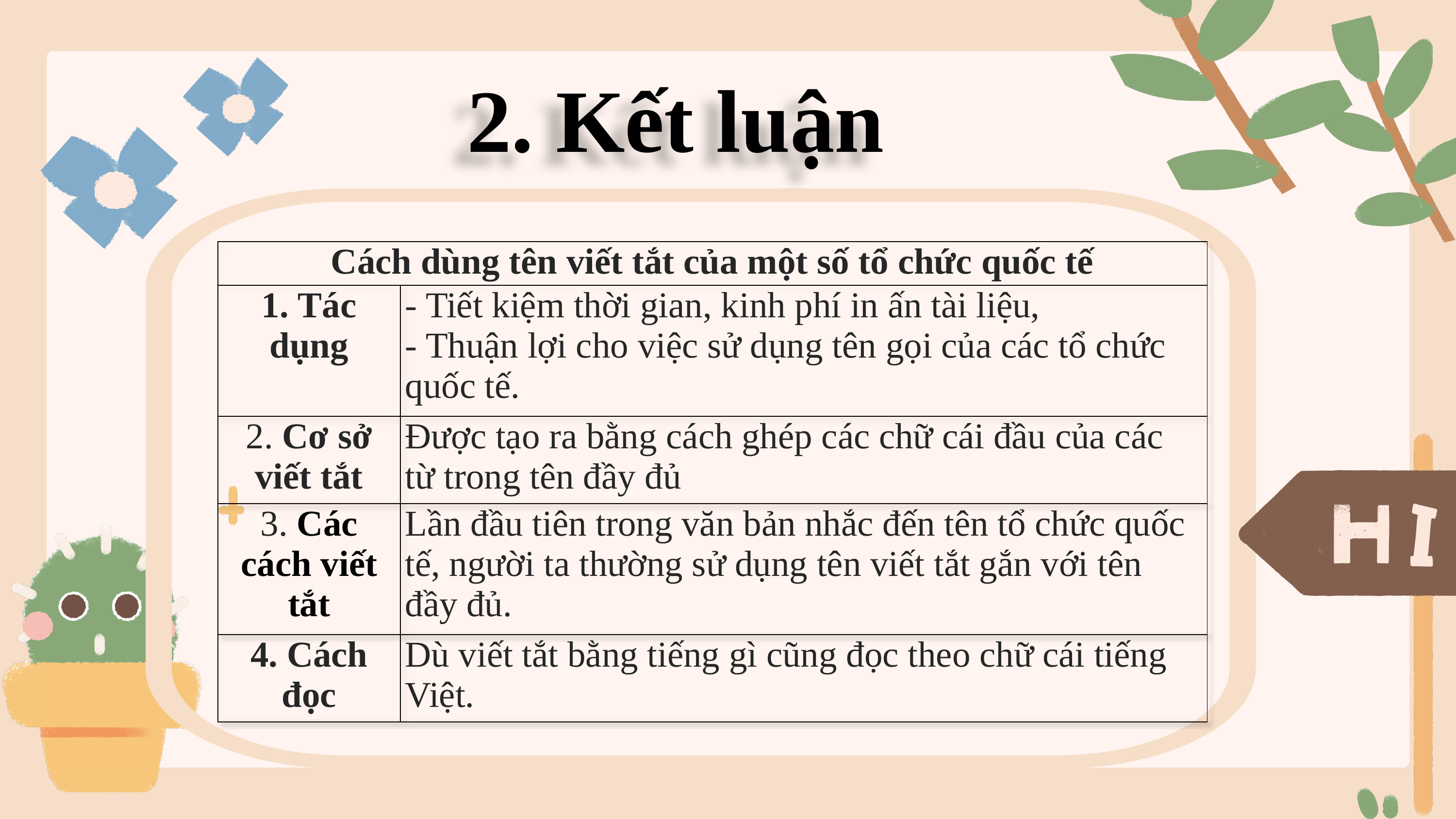

2. Kết luận

| Cách dùng tên viết tắt của một số tổ chức quốc tế |  |
| --- | --- |
| 1. Tác dụng | - Tiết kiệm thời gian, kinh phí in ấn tài liệu, - Thuận lợi cho việc sử dụng tên gọi của các tổ chức quốc tế. |
| 2. Cơ sở viết tắt | Được tạo ra bằng cách ghép các chữ cái đầu của các từ trong tên đầy đủ |
| 3. Các cách viết tắt | Lần đầu tiên trong văn bản nhắc đến tên tổ chức quốc tế, người ta thường sử dụng tên viết tắt gắn với tên đầy đủ. |
| 4. Cách đọc | Dù viết tắt bằng tiếng gì cũng đọc theo chữ cái tiếng Việt. |